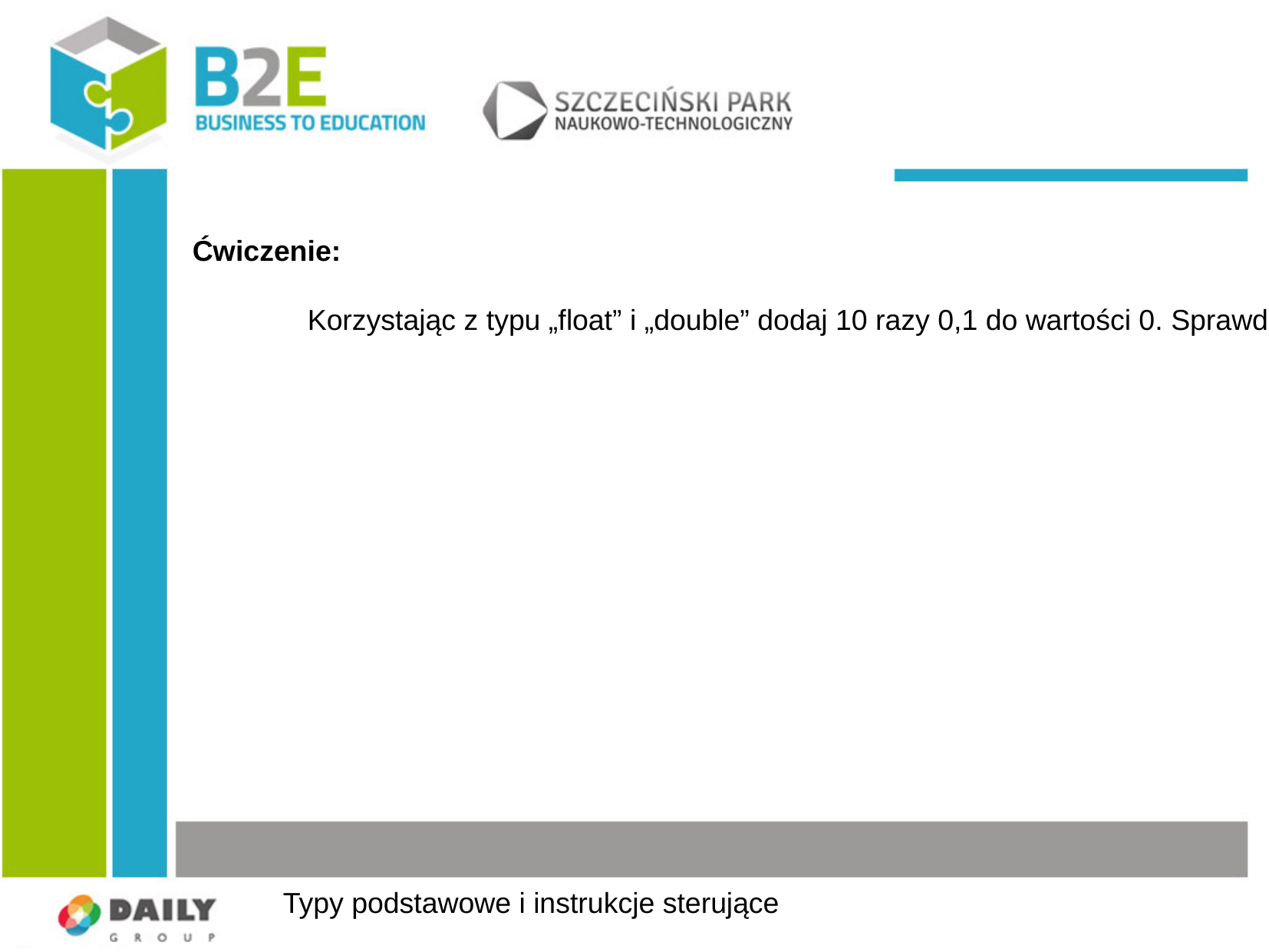

Ćwiczenie:

	Korzystając z typu „float” i „double” dodaj 10 razy 0,1 do wartości 0. Sprawdź jaki jest wynik sumowania dla każdego z typów.
Typy podstawowe i instrukcje sterujące